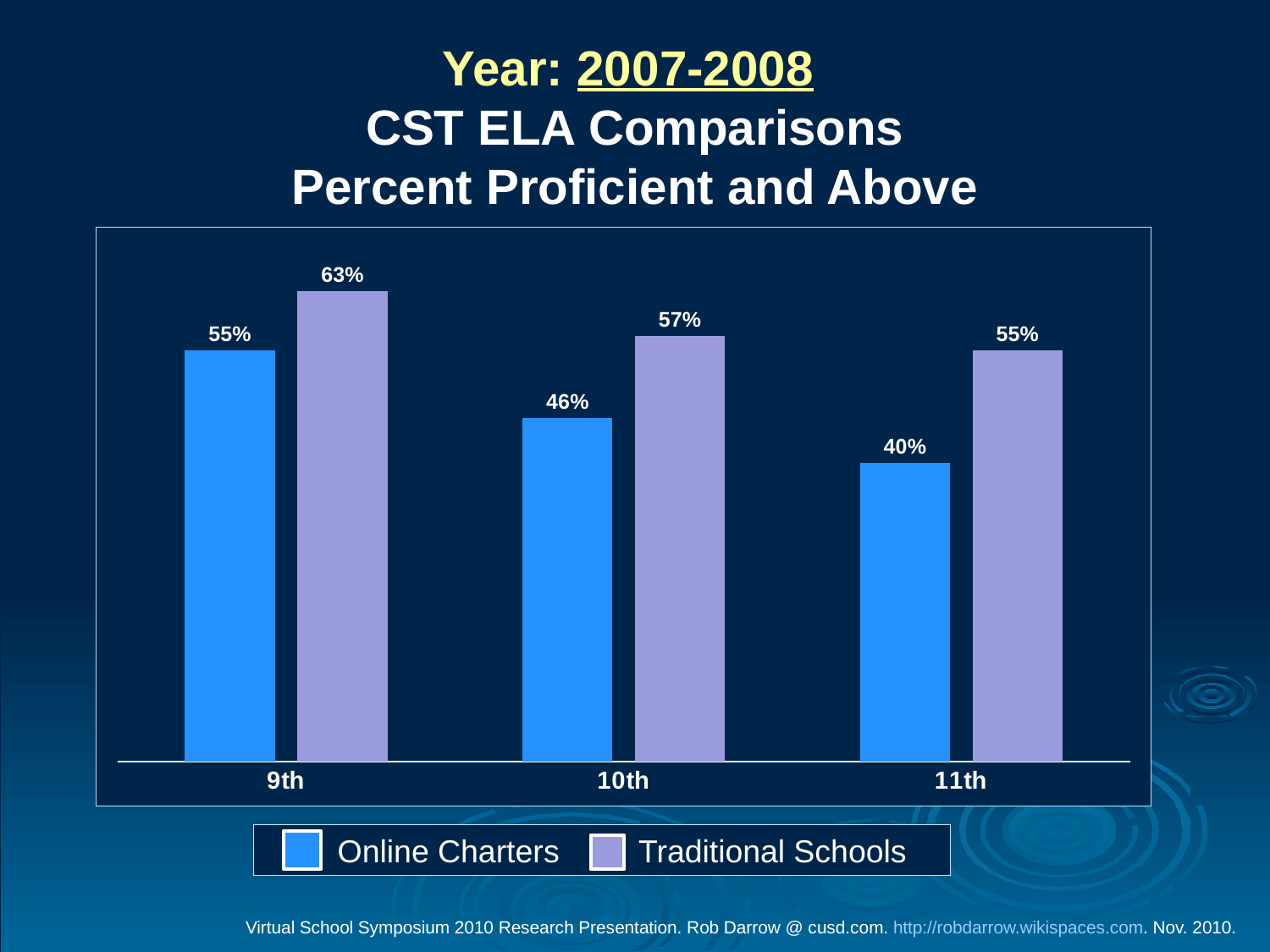

# Year: 2007-2008 CST ELA Comparisons Percent Proficient and Above

### Chart

| Category | OCS | TS |
|---|---|---|
| 9th | 0.55 | 0.6300000000000028 |
| 10th | 0.46 | 0.57 |
| 11th | 0.4 | 0.55 |
        Online Charters         Traditional Schools